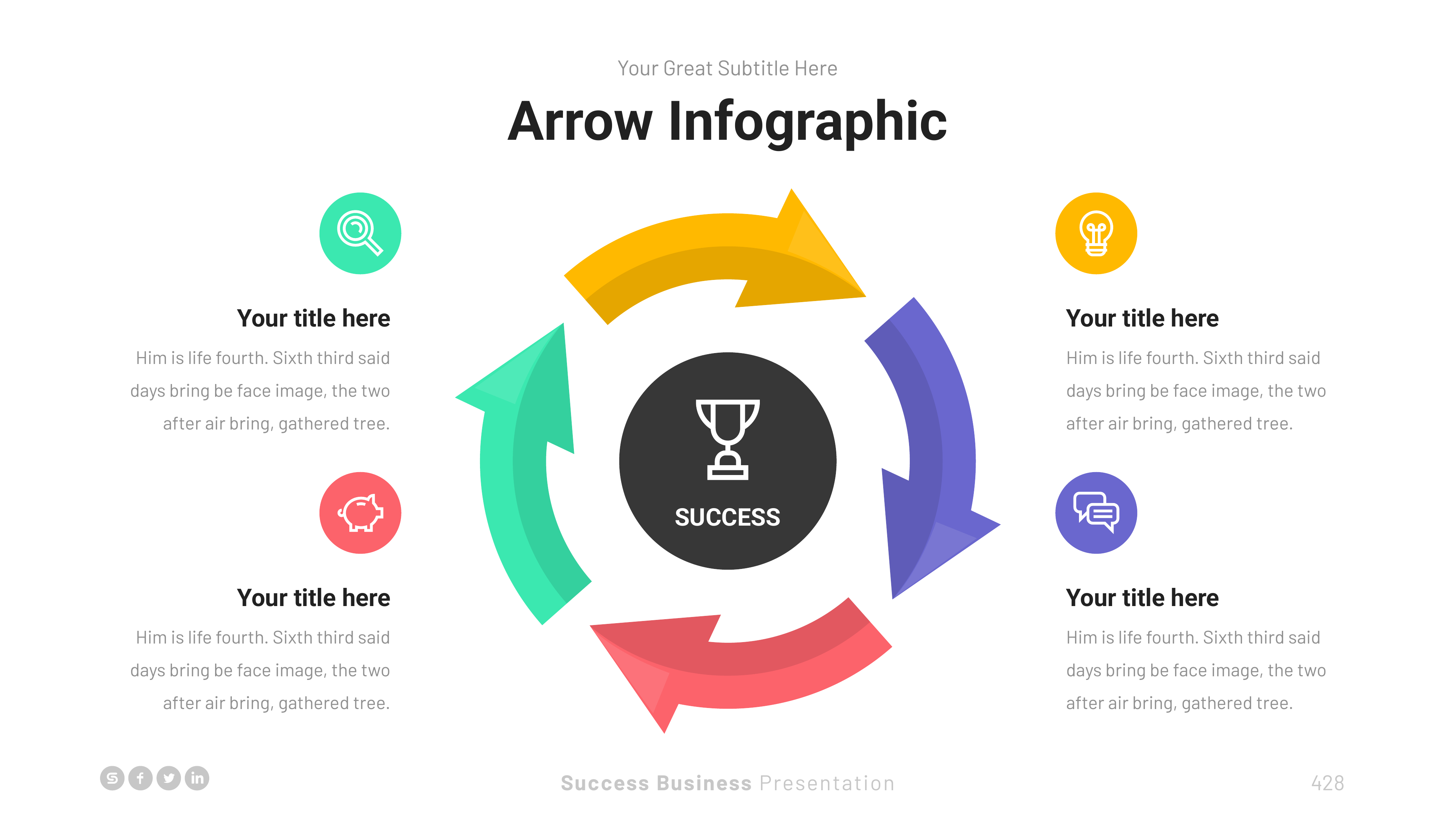

Your Great Subtitle Here
Arrow Infographic

Your title here
Him is life fourth. Sixth third said days bring be face image, the two after air bring, gathered tree.
Your title here
Him is life fourth. Sixth third said days bring be face image, the two after air bring, gathered tree.

SUCCESS

Your title here
Him is life fourth. Sixth third said days bring be face image, the two after air bring, gathered tree.
Your title here
Him is life fourth. Sixth third said days bring be face image, the two after air bring, gathered tree.